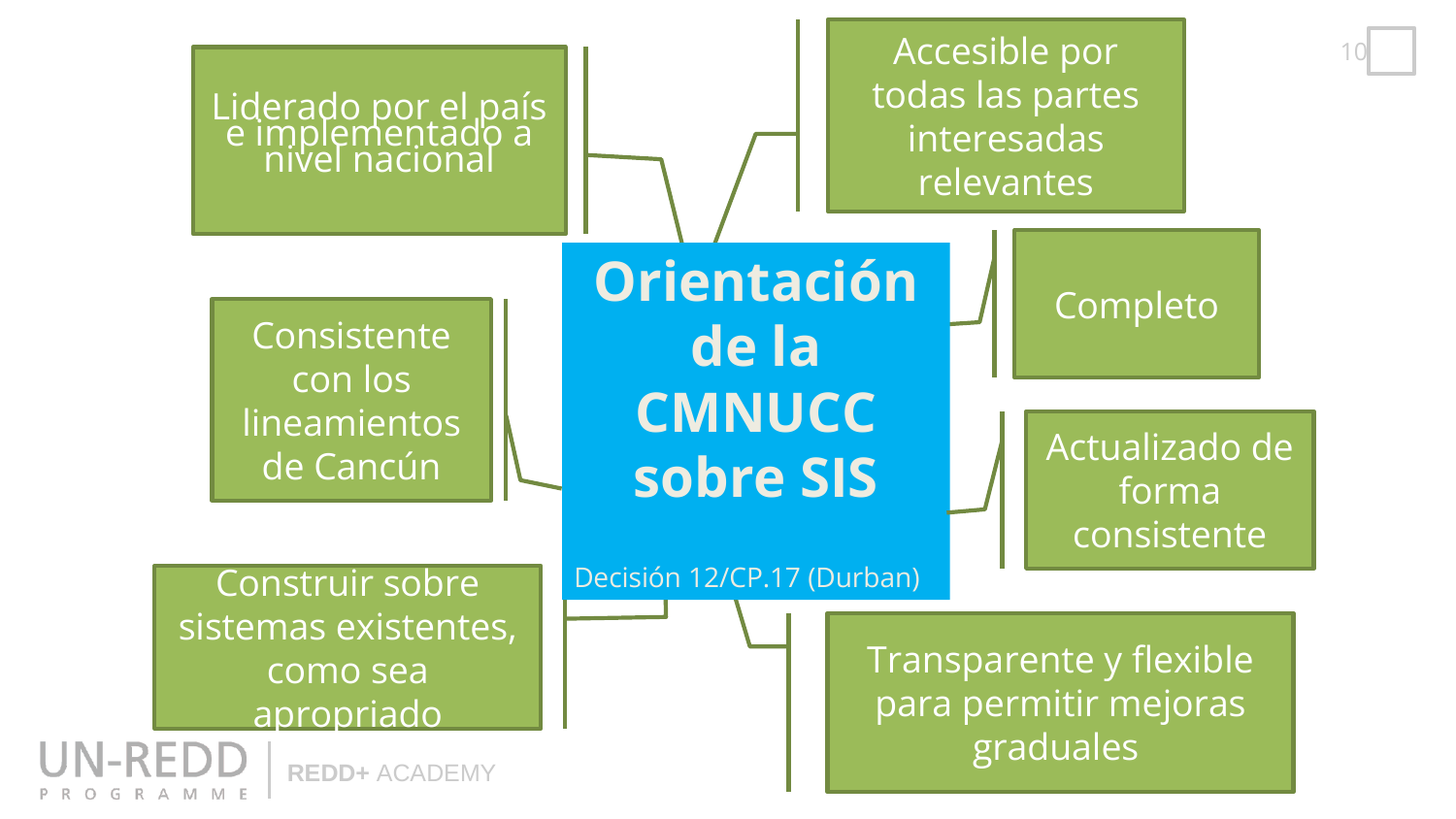

Accesible por todas las partes interesadas relevantes
Liderado por el país e implementado a nivel nacional
Orientación de la CMNUCC
sobre SIS

Decisión 12/CP.17 (Durban)
Consistente con los lineamientos de Cancún
Actualizado de forma consistente
Construir sobre sistemas existentes, como sea apropriado
Transparente y flexible para permitir mejoras graduales
Completo